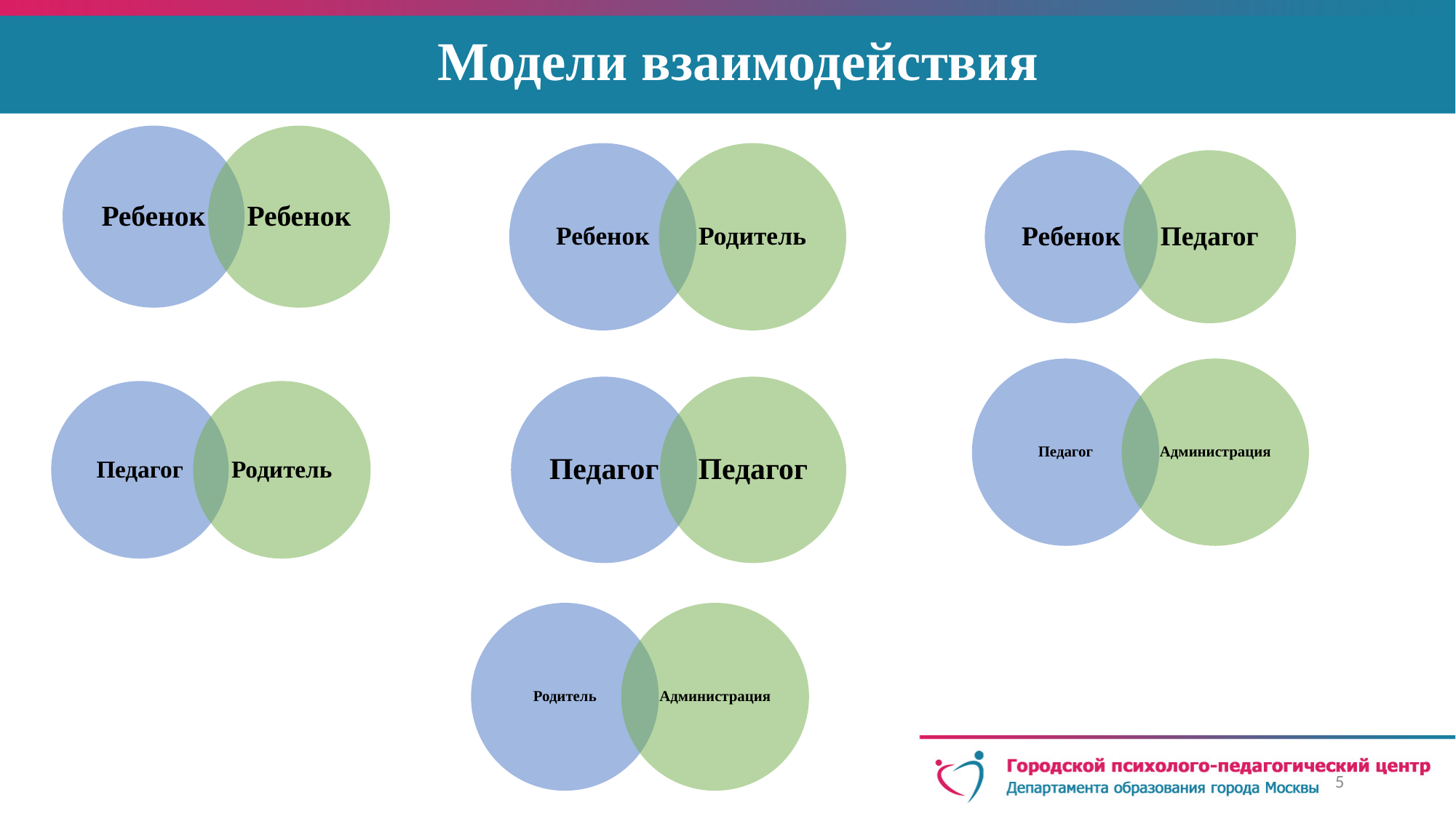

Модели взаимодействия
Ребенок
Ребенок
Ребенок
Родитель
Ребенок
Педагог
Педагог
Администрация
Педагог
Родитель
Педагог
Педагог
Родитель
Администрация
5